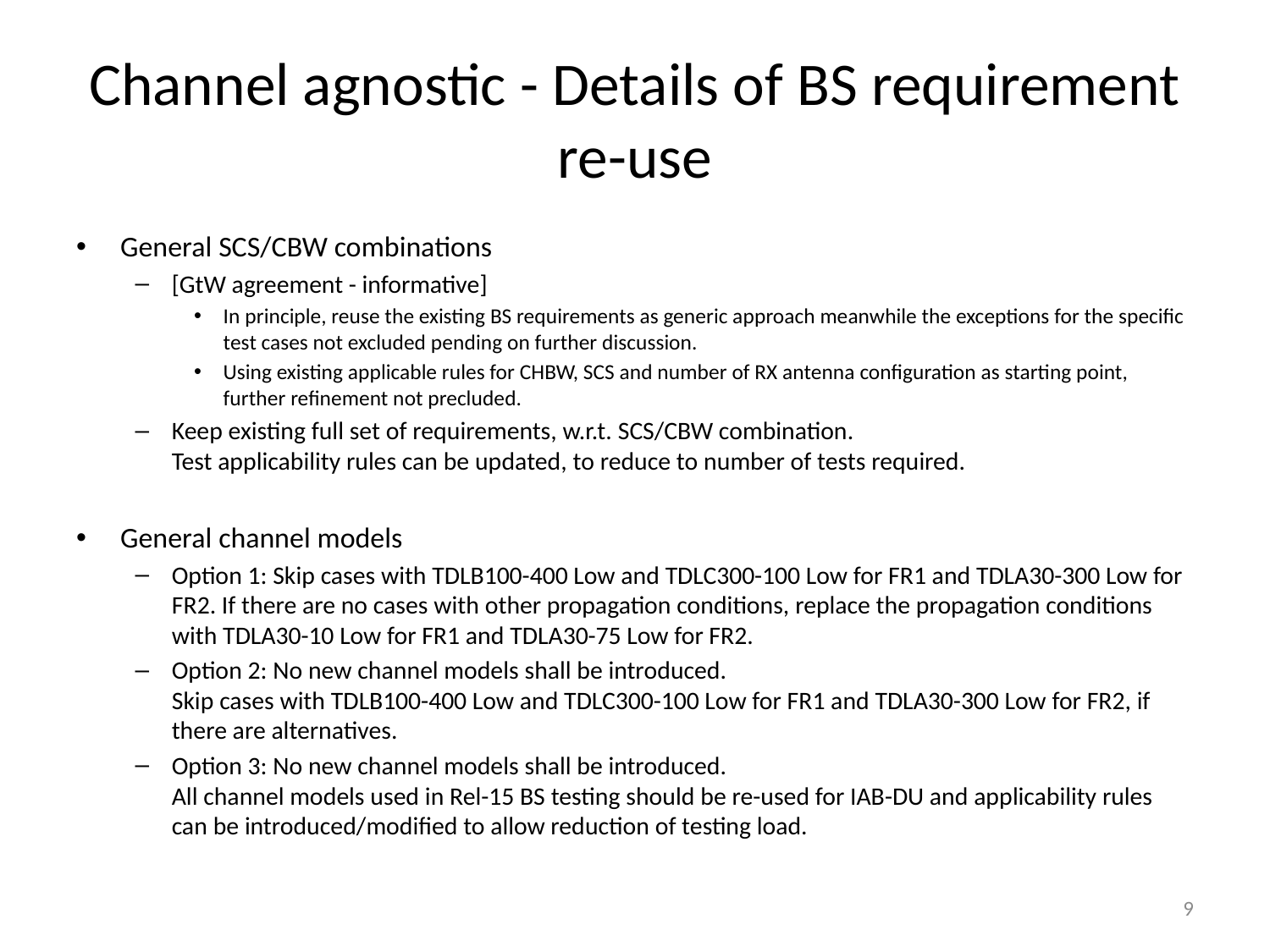

# Channel agnostic - Details of BS requirement re-use
General SCS/CBW combinations
[GtW agreement - informative]
In principle, reuse the existing BS requirements as generic approach meanwhile the exceptions for the specific test cases not excluded pending on further discussion.
Using existing applicable rules for CHBW, SCS and number of RX antenna configuration as starting point, further refinement not precluded.
Keep existing full set of requirements, w.r.t. SCS/CBW combination.
Test applicability rules can be updated, to reduce to number of tests required.

General channel models
Option 1: Skip cases with TDLB100-400 Low and TDLC300-100 Low for FR1 and TDLA30-300 Low for FR2. If there are no cases with other propagation conditions, replace the propagation conditions with TDLA30-10 Low for FR1 and TDLA30-75 Low for FR2.
Option 2: No new channel models shall be introduced.
Skip cases with TDLB100-400 Low and TDLC300-100 Low for FR1 and TDLA30-300 Low for FR2, if there are alternatives.
Option 3: No new channel models shall be introduced.
All channel models used in Rel-15 BS testing should be re-used for IAB-DU and applicability rules can be introduced/modified to allow reduction of testing load.

9